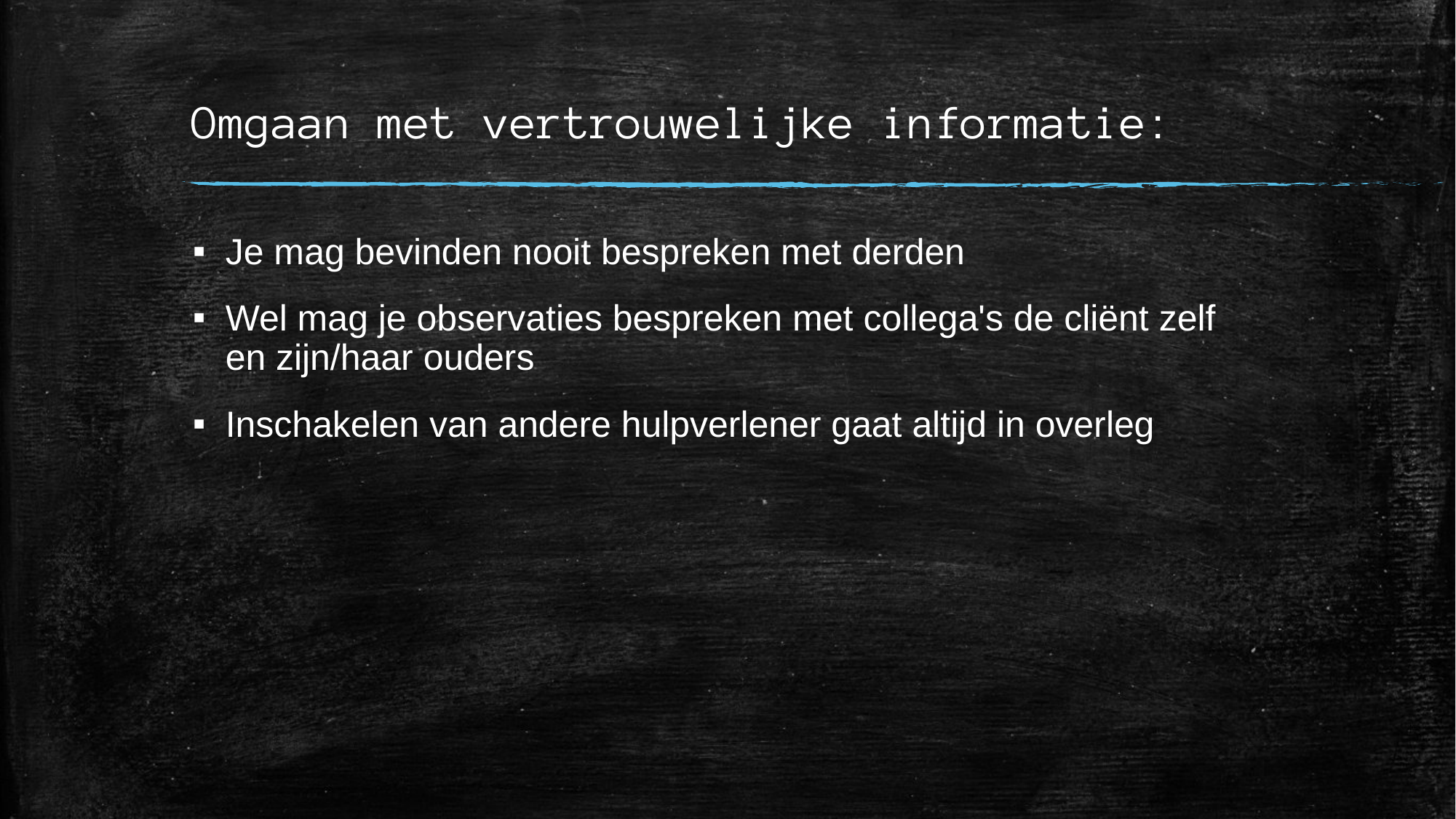

# Omgaan met vertrouwelijke informatie:
Je mag bevinden nooit bespreken met derden
Wel mag je observaties bespreken met collega's de cliënt zelf en zijn/haar ouders
Inschakelen van andere hulpverlener gaat altijd in overleg